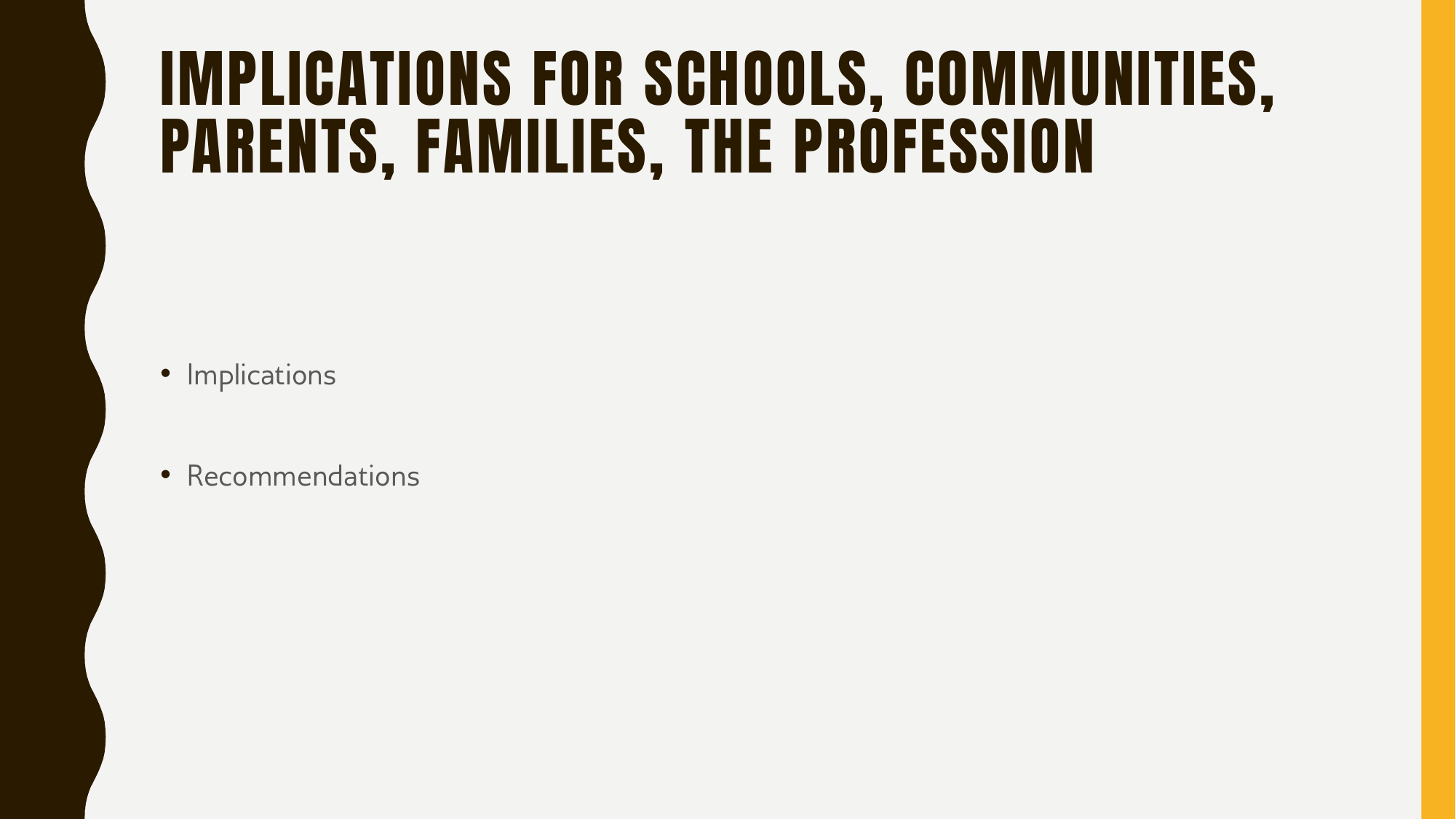

# Implications for schools, communities, parents, families, the profession
Implications

Recommendations